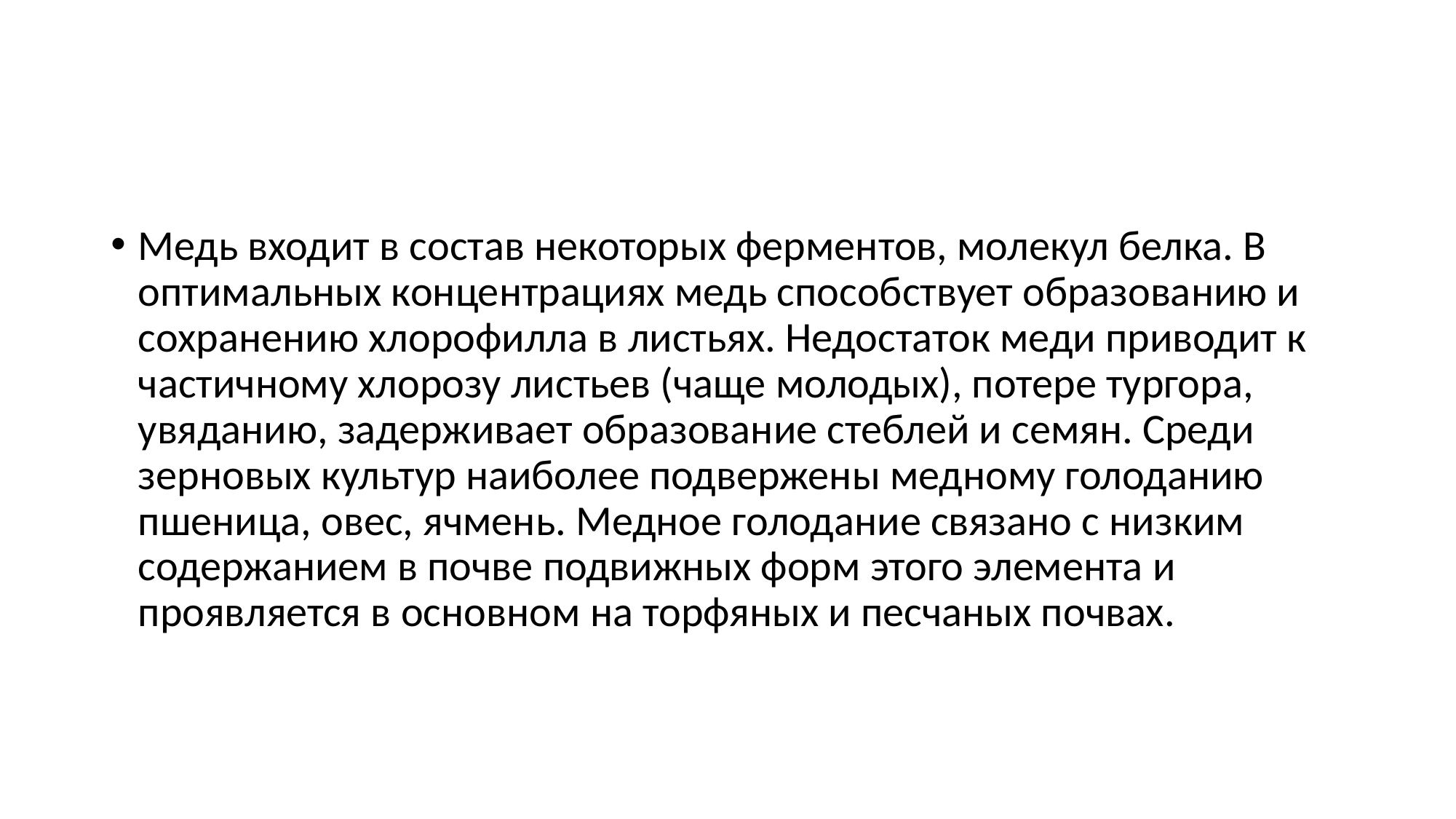

#
Медь входит в состав некоторых ферментов, молекул белка. В оптимальных концентрациях медь способствует образованию и сохранению хлорофилла в листьях. Недостаток меди приводит к частичному хлорозу листьев (чаще молодых), потере тургора, увяданию, задерживает образование стеблей и семян. Среди зерновых культур наиболее подвержены медному голоданию пшеница, овес, ячмень. Медное голодание связано с низким содержанием в почве подвижных форм этого элемента и проявляется в основном на торфяных и песчаных почвах.